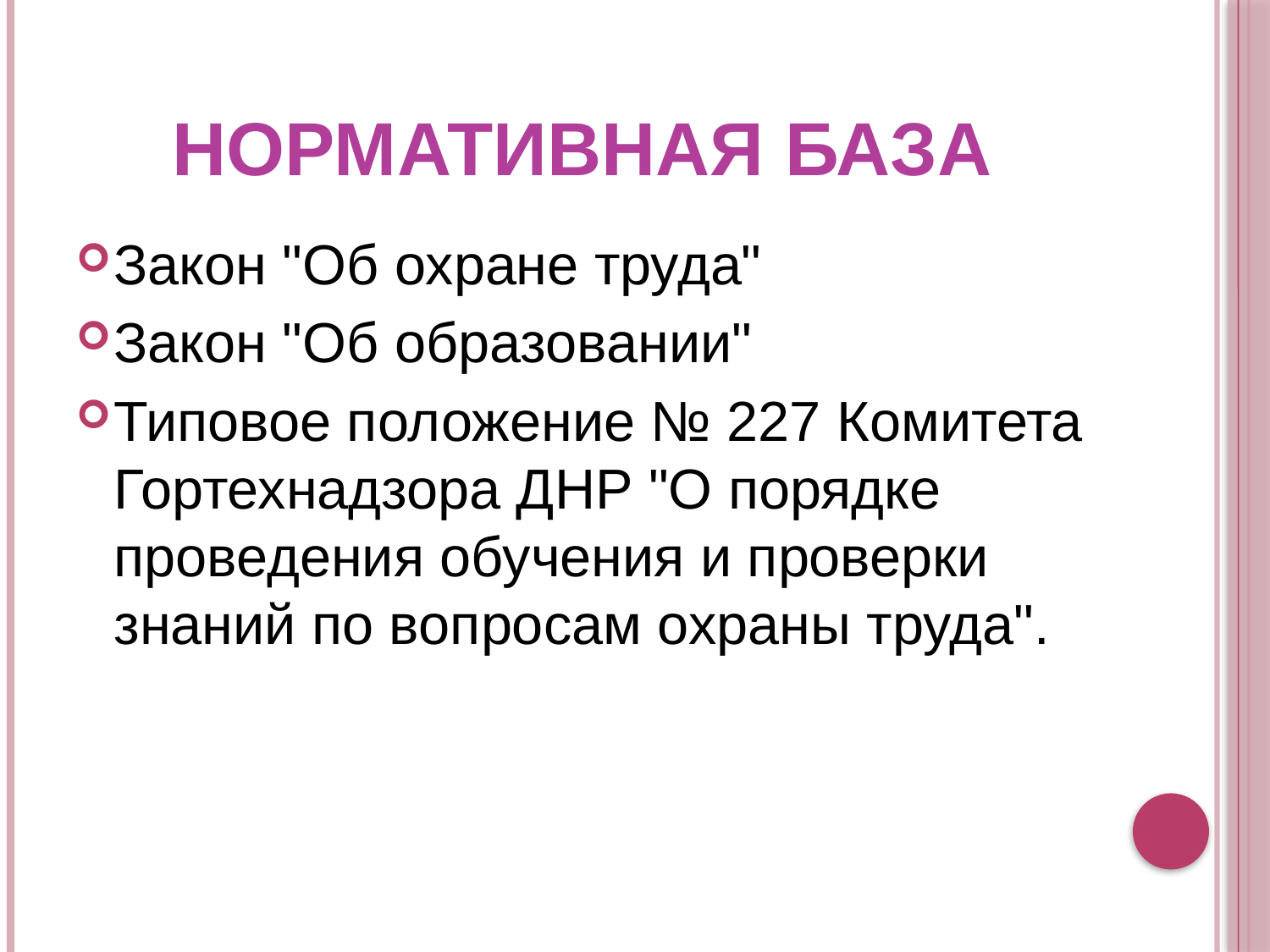

# Нормативная база
Закон "Об охране труда"
Закон "Об образовании"
Типовое положение № 227 Комитета Гортехнадзора ДНР "О порядке проведения обучения и проверки знаний по вопросам охраны труда".